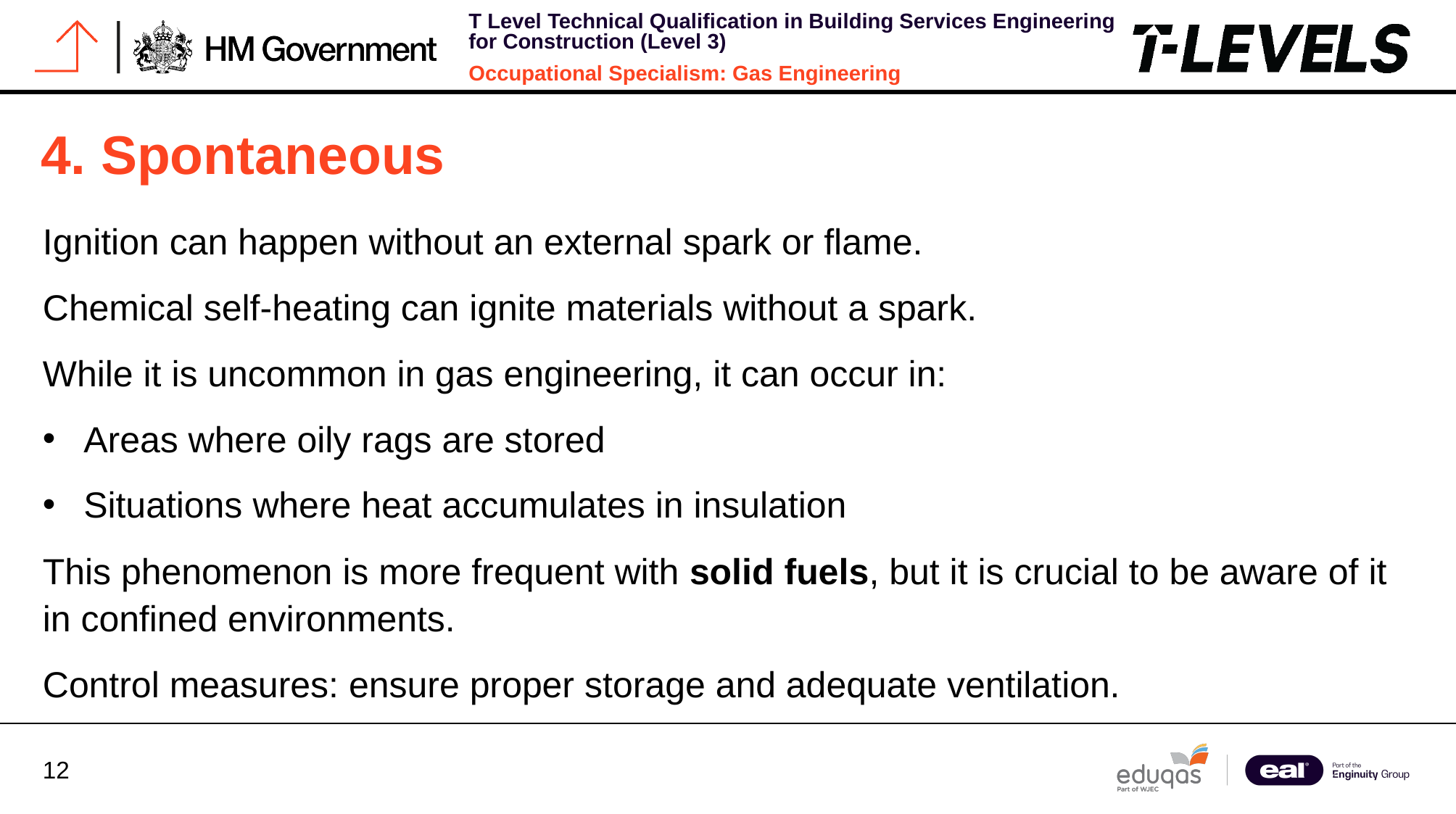

# 4. Spontaneous
Ignition can happen without an external spark or flame.
Chemical self-heating can ignite materials without a spark.
While it is uncommon in gas engineering, it can occur in:
Areas where oily rags are stored
Situations where heat accumulates in insulation
This phenomenon is more frequent with solid fuels, but it is crucial to be aware of it in confined environments.
Control measures: ensure proper storage and adequate ventilation.